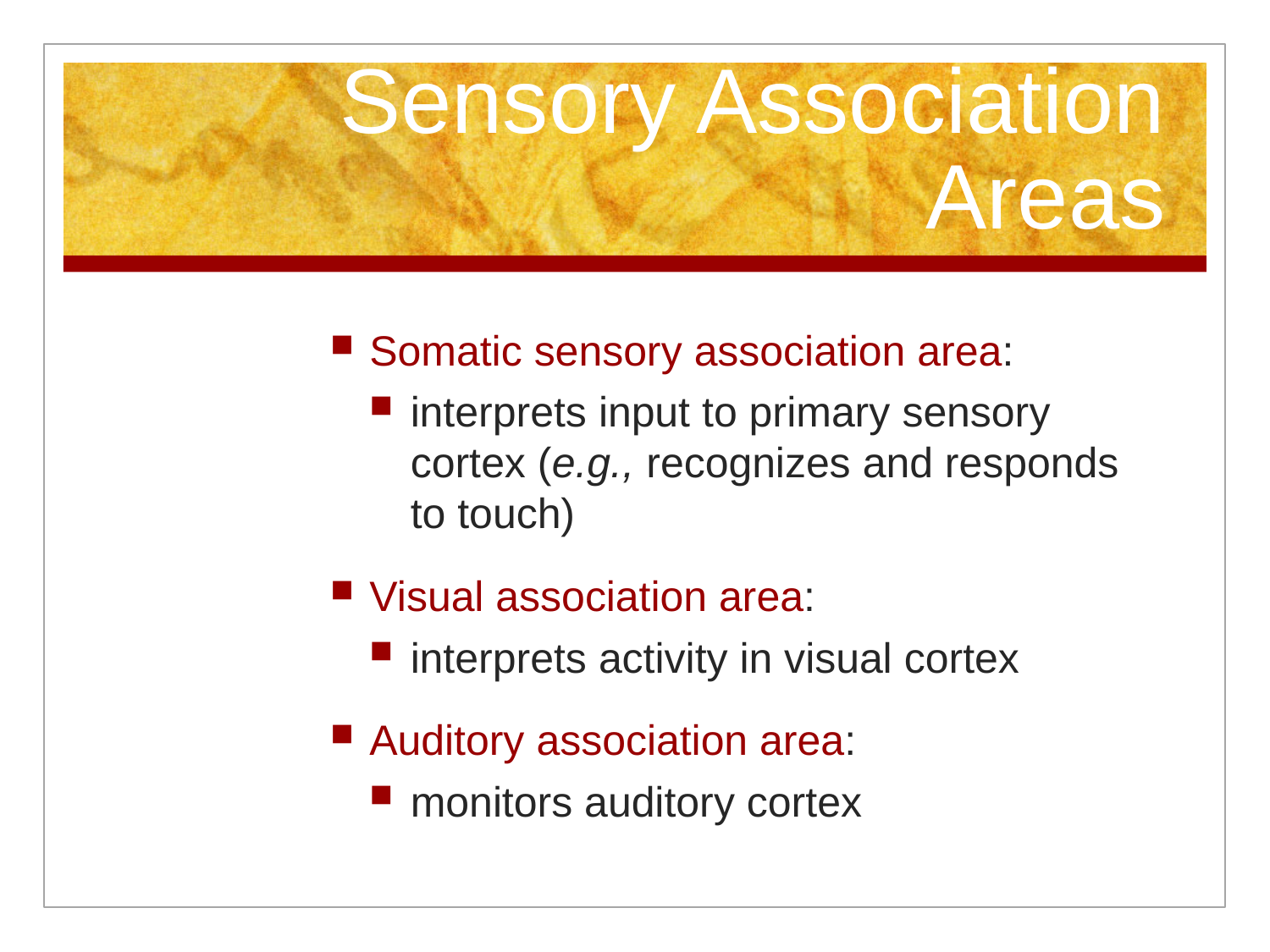

# Sensory Association Areas
Somatic sensory association area:
interprets input to primary sensory cortex (e.g., recognizes and responds to touch)
Visual association area:
interprets activity in visual cortex
Auditory association area:
monitors auditory cortex